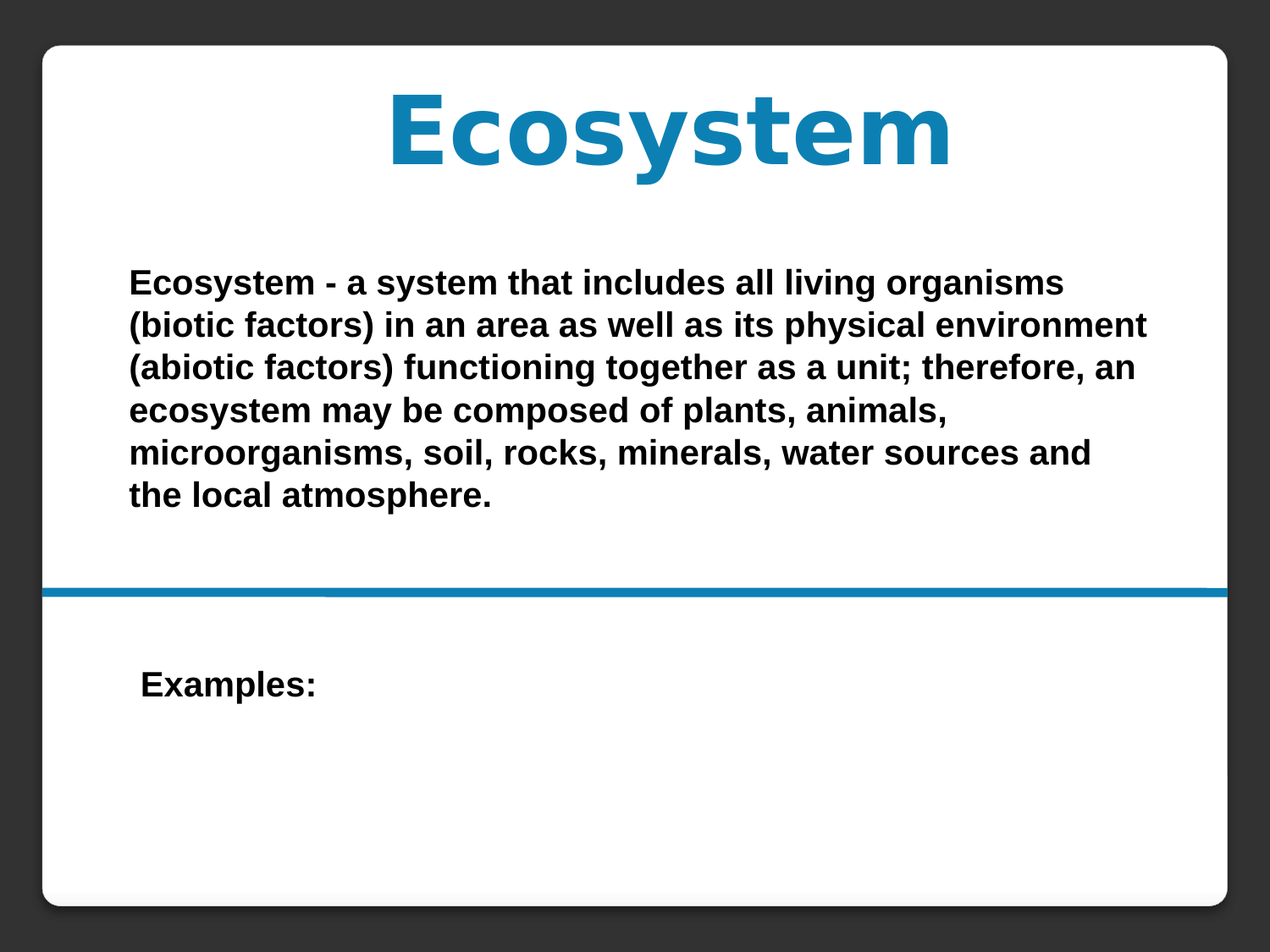

Ecosystem
Ecosystem - a system that includes all living organisms (biotic factors) in an area as well as its physical environment (abiotic factors) functioning together as a unit; therefore, an ecosystem may be composed of plants, animals, microorganisms, soil, rocks, minerals, water sources and the local atmosphere.
Examples: